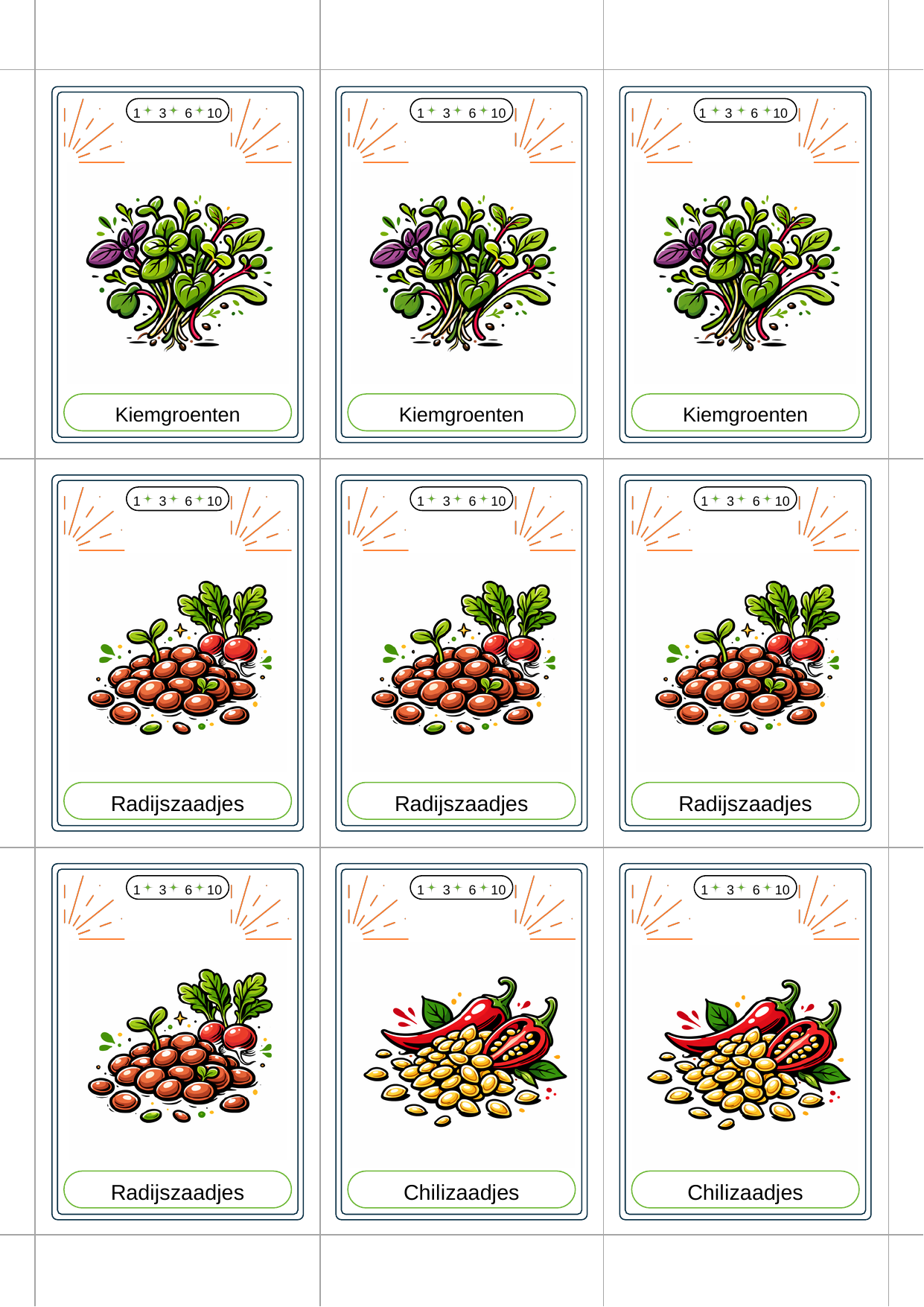

1     3     6    10

1     3     6    10

1     3     6    10

Kiemgroenten

Kiemgroenten

Kiemgroenten

1     3     6    10

1     3     6    10

1     3     6    10

Radijszaadjes
Radijszaadjes
Radijszaadjes

1     3     6    10

1     3     6    10

1     3     6    10

Radijszaadjes
Chilizaadjes
Chilizaadjes